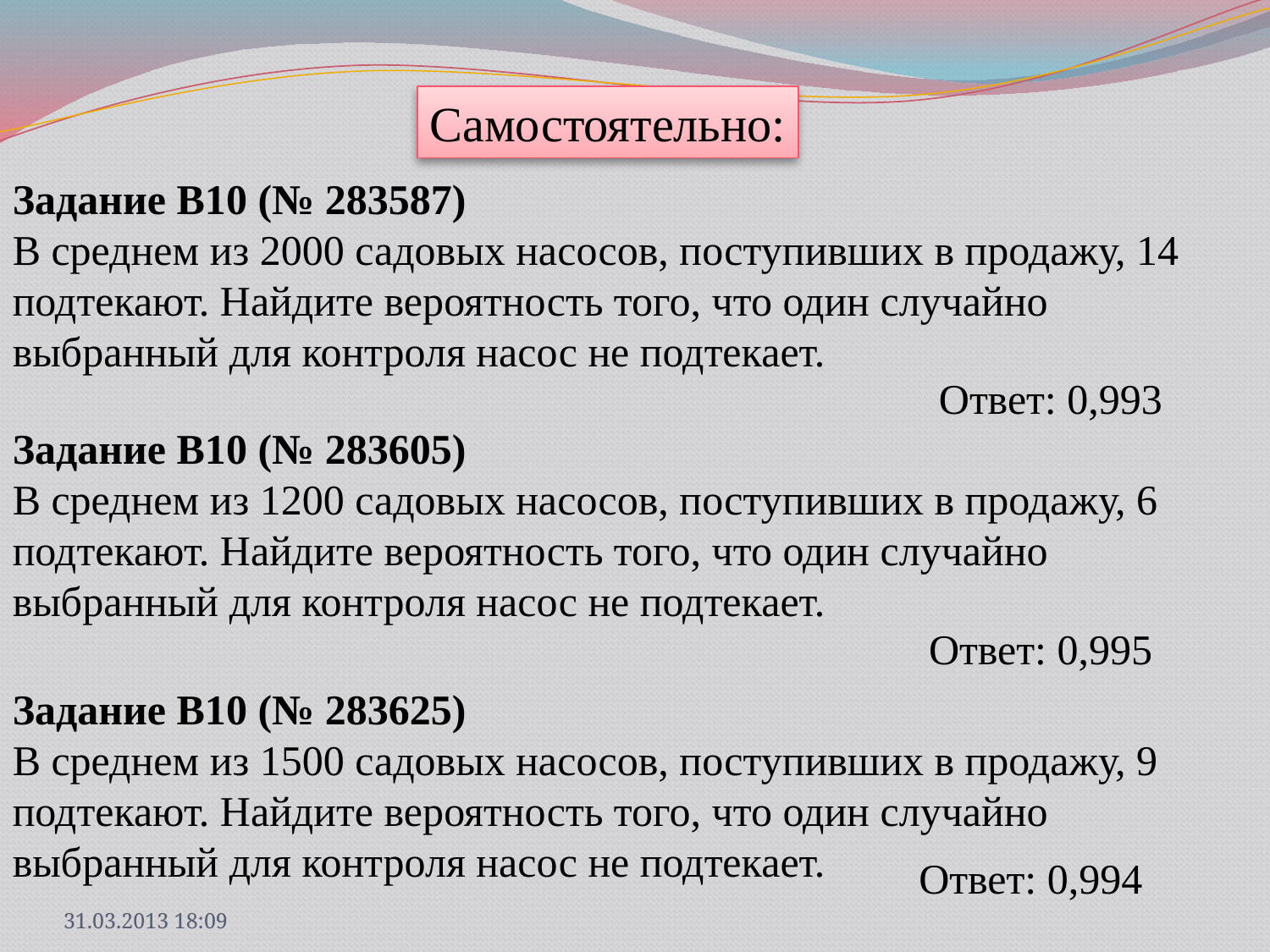

Самостоятельно:
Задание B10 (№ 283587)
В среднем из 2000 садовых насосов, поступивших в продажу, 14 подтекают. Найдите вероятность того, что один случайно выбранный для контроля насос не подтекает.
Ответ: 0,993
Задание B10 (№ 283605)
В среднем из 1200 садовых насосов, поступивших в продажу, 6 подтекают. Найдите вероятность того, что один случайно выбранный для контроля насос не подтекает.
Ответ: 0,995
Задание B10 (№ 283625)
В среднем из 1500 садовых насосов, поступивших в продажу, 9 подтекают. Найдите вероятность того, что один случайно выбранный для контроля насос не подтекает.
Ответ: 0,994
31.03.2013 18:09